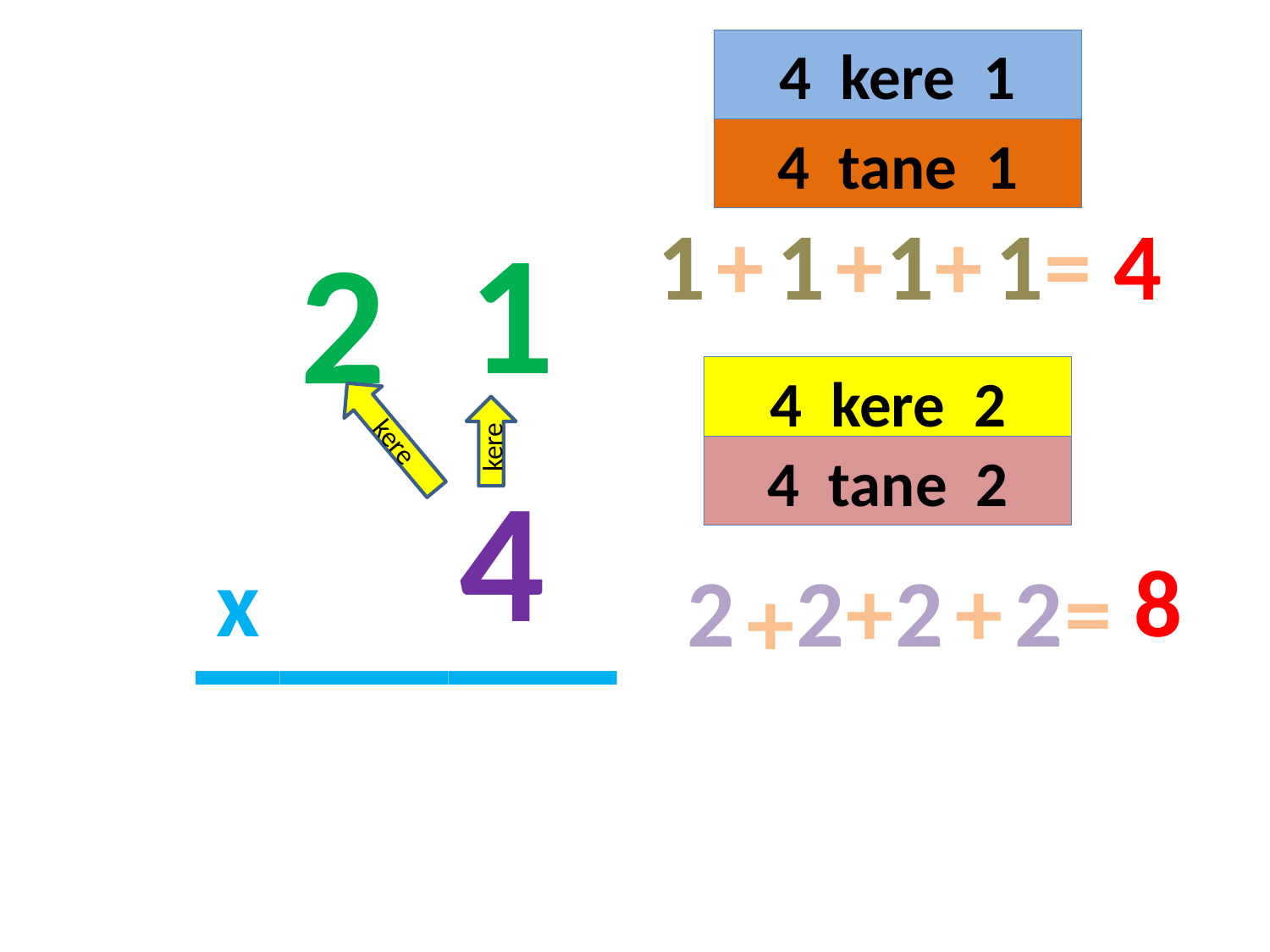

4  kere  1
4  tane  1
1
1
+
1
+
1
+
1
=
4
2
#

4  kere  2
kere
kere
4  tane  2

4
_____
x
8
2
2
+
2
+
2
=
+